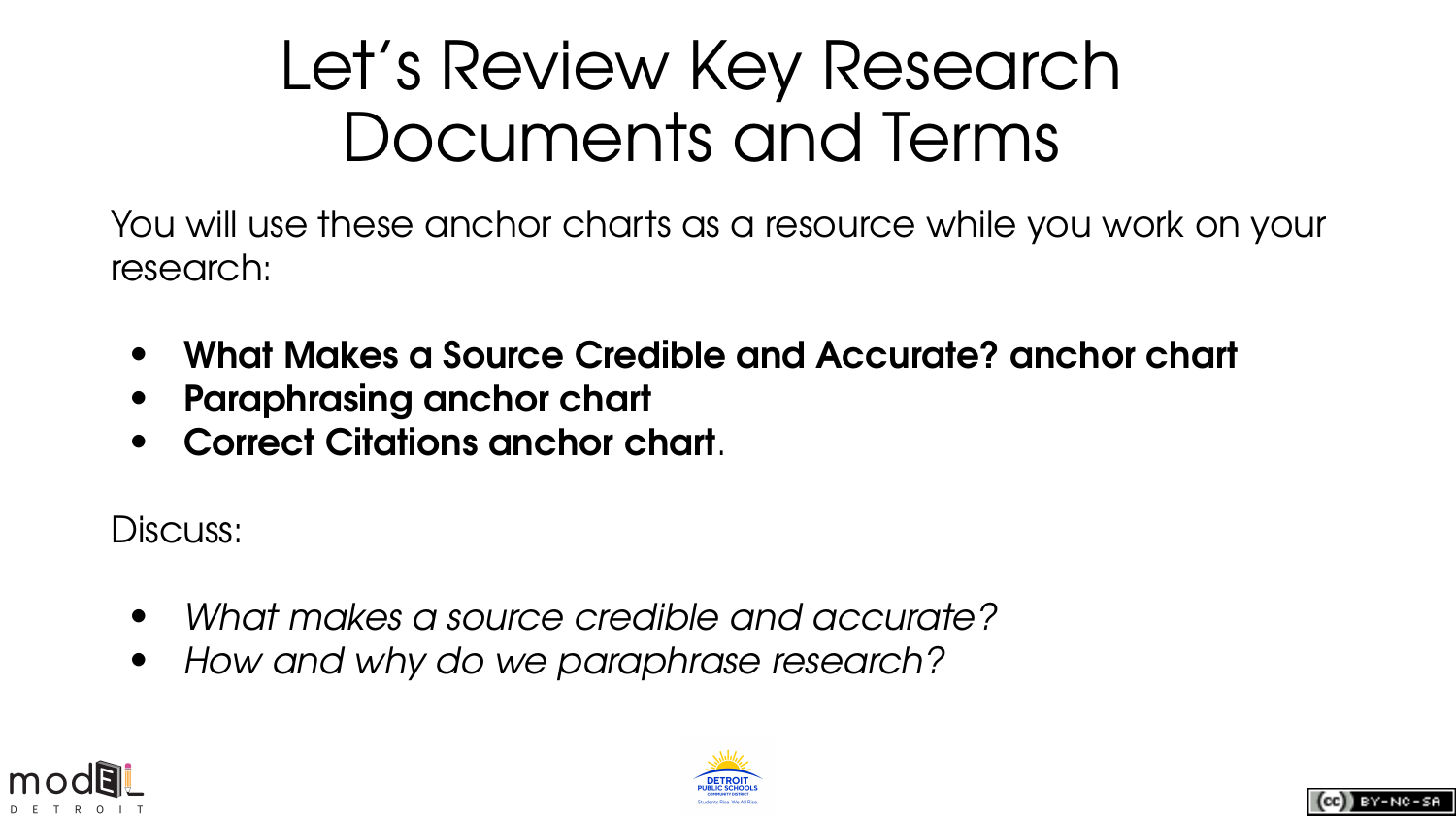

# Let’s Review Key Research
Documents and Terms
You will use these anchor charts as a resource while you work on your research:

What Makes a Source Credible and Accurate? anchor chart
Paraphrasing anchor chart
Correct Citations anchor chart.

Discuss:

What makes a source credible and accurate?
How and why do we paraphrase research?